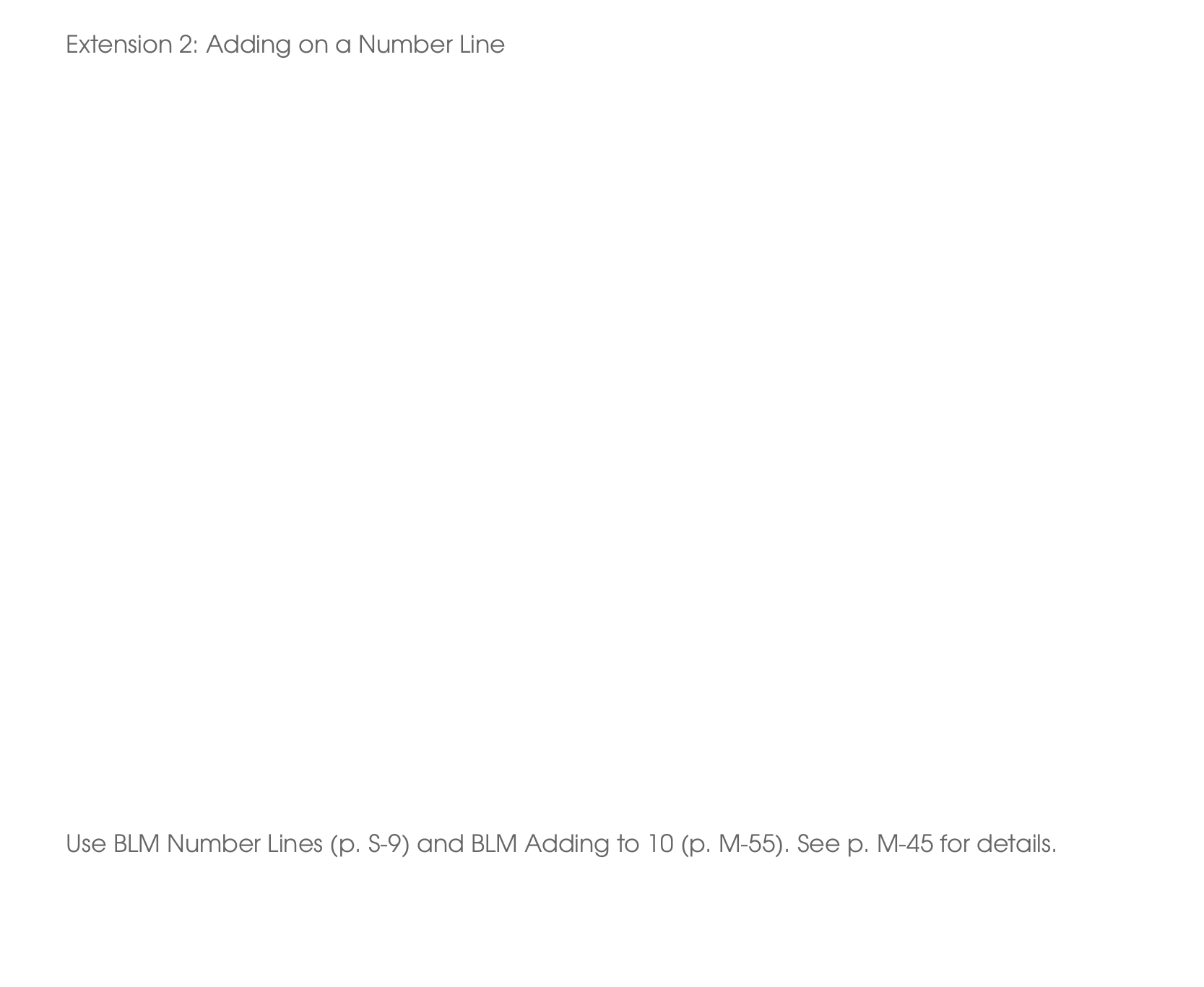

Extension 2: Adding on a Number Line
Use BLM Number Lines (p. S-9) and BLM Adding to 10 (p. M-55). See p. M-45 for details.